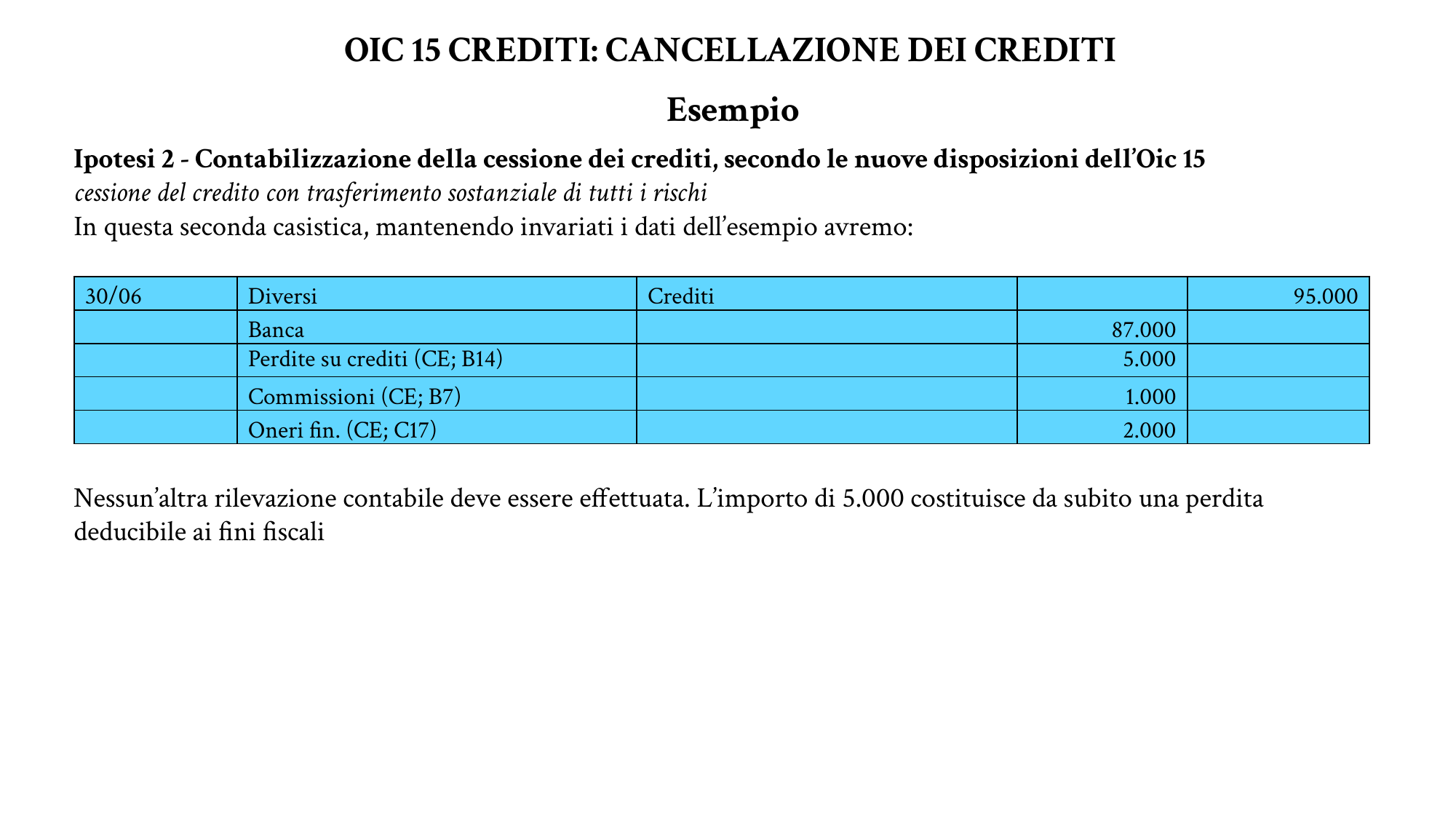

OIC 15 CREDITI: CANCELLAZIONE DEI CREDITI
Esempio
Ipotesi 2 - Contabilizzazione della cessione dei crediti, secondo le nuove disposizioni dell’Oic 15
cessione del credito con trasferimento sostanziale di tutti i rischi
In questa seconda casistica, mantenendo invariati i dati dell’esempio avremo:

Nessun’altra rilevazione contabile deve essere effettuata. L’importo di 5.000 costituisce da subito una perdita deducibile ai fini fiscali
| 30/06 | Diversi | Crediti |  | 95.000 |
| --- | --- | --- | --- | --- |
|  | Banca |  | 87.000 |  |
|  | Perdite su crediti (CE; B14) |  | 5.000 |  |
|  | Commissioni (CE; B7) |  | 1.000 |  |
|  | Oneri fin. (CE; C17) |  | 2.000 |  |